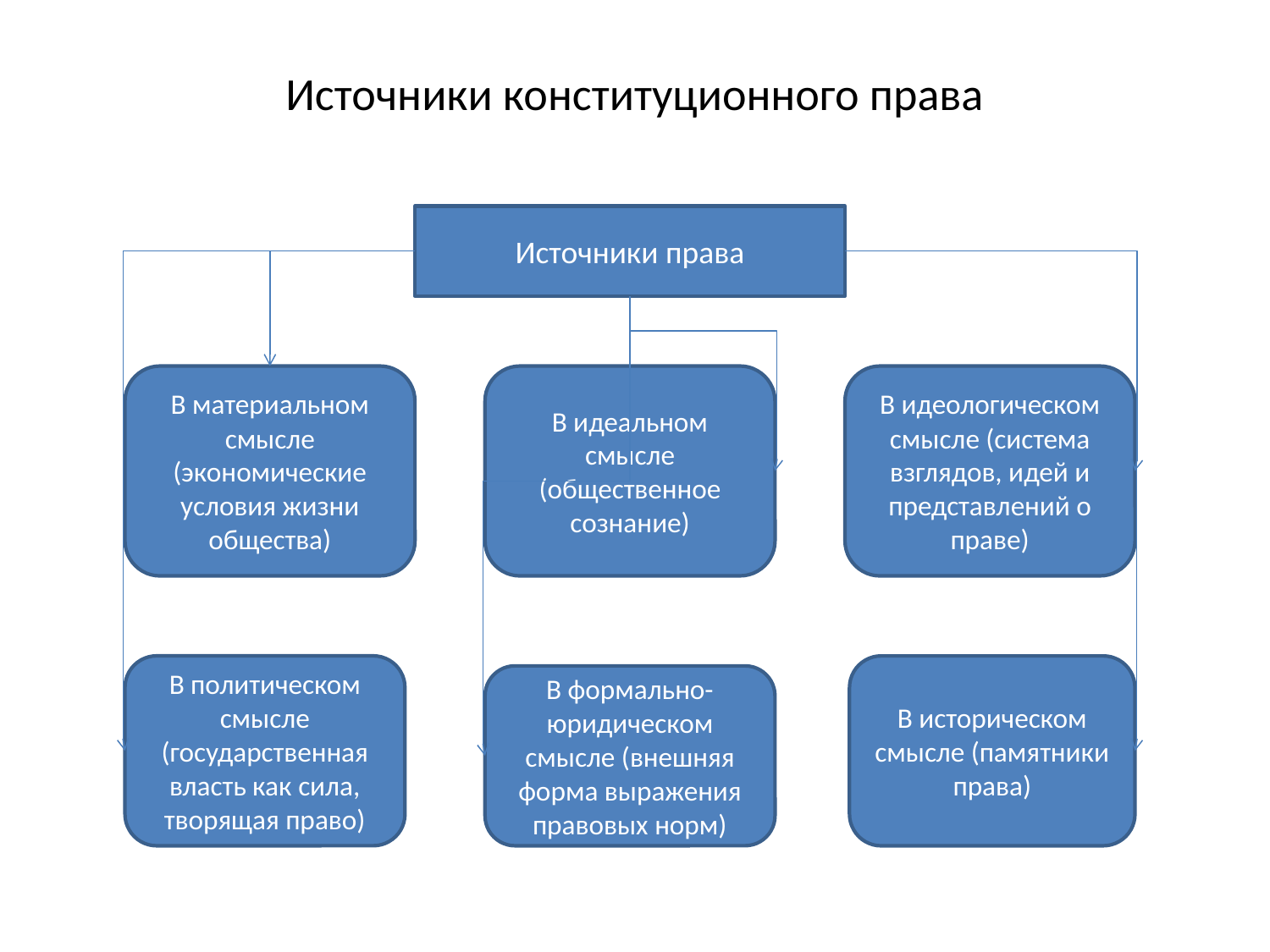

# Источники конституционного права
Источники права
В материальном смысле (экономические условия жизни общества)
В идеальном смысле (общественное сознание)
В идеологическом смысле (система взглядов, идей и представлений о праве)
В политическом смысле (государственная власть как сила, творящая право)
В историческом смысле (памятники права)
В формально-юридическом смысле (внешняя форма выражения правовых норм)